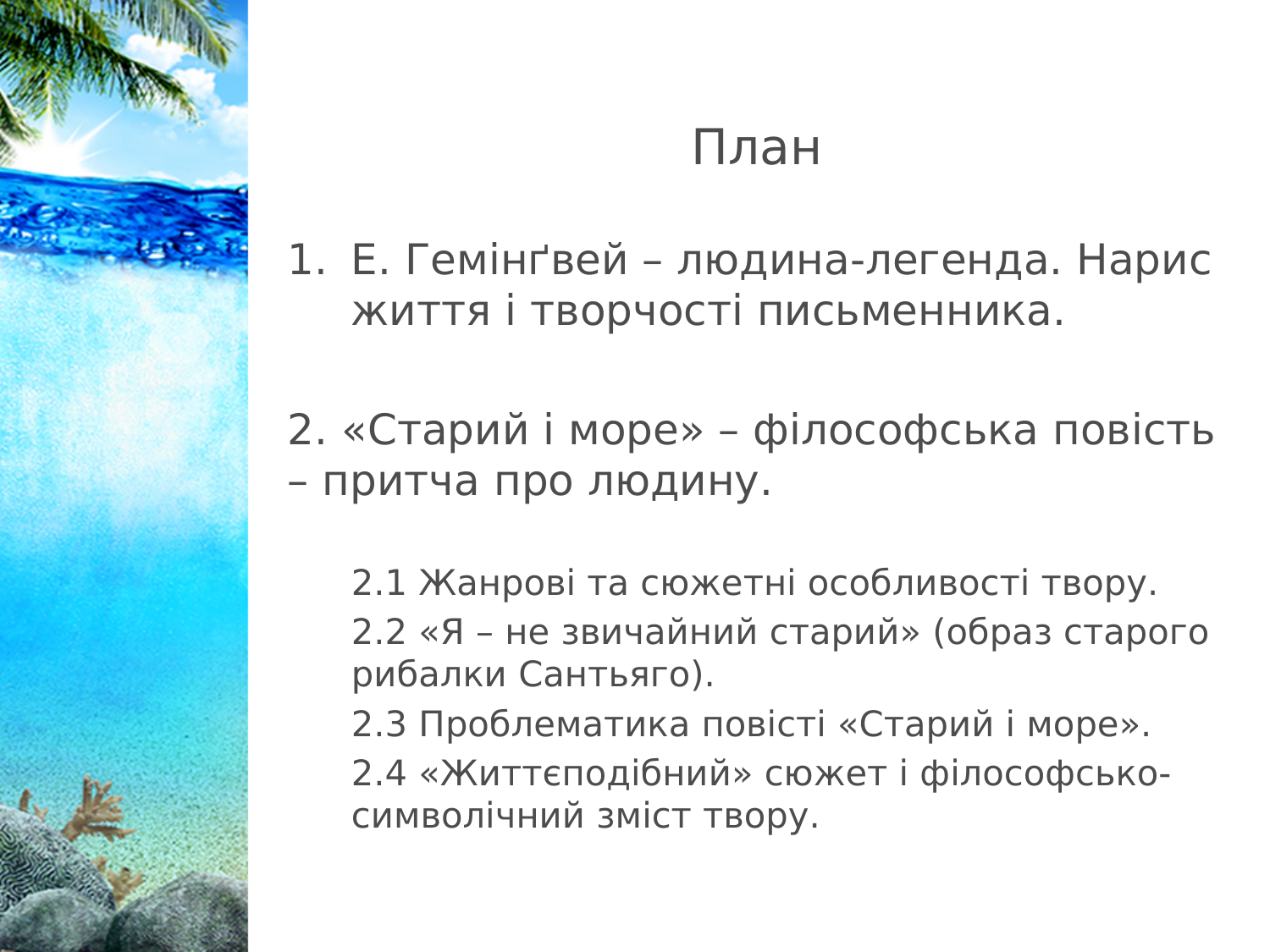

# План
Е. Гемінґвей – людина-легенда. Нарис життя і творчості письменника.

2. «Старий і море» – філософська повість – притча про людину.

2.1 Жанрові та сюжетні особливості твору.
2.2 «Я – не звичайний старий» (образ старого рибалки Сантьяго).
2.3 Проблематика повісті «Старий і море».
2.4 «Життєподібний» сюжет і філософсько-символічний зміст твору.